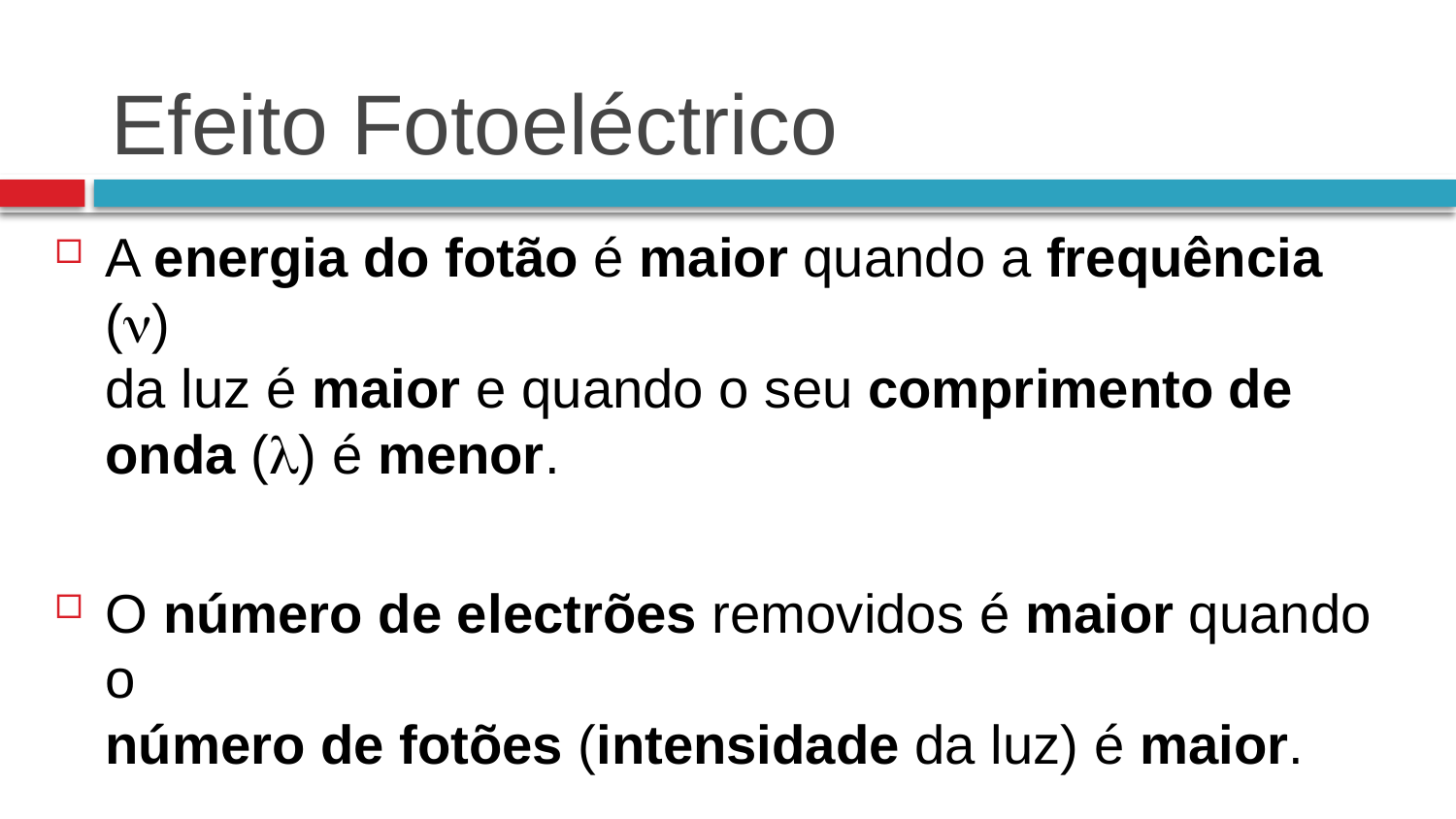

# Efeito Fotoeléctrico
A energia do fotão é maior quando a frequência (ν)
da luz é maior e quando o seu comprimento de onda (λ) é menor.

O número de electrões removidos é maior quando o
número de fotões (intensidade da luz) é maior.